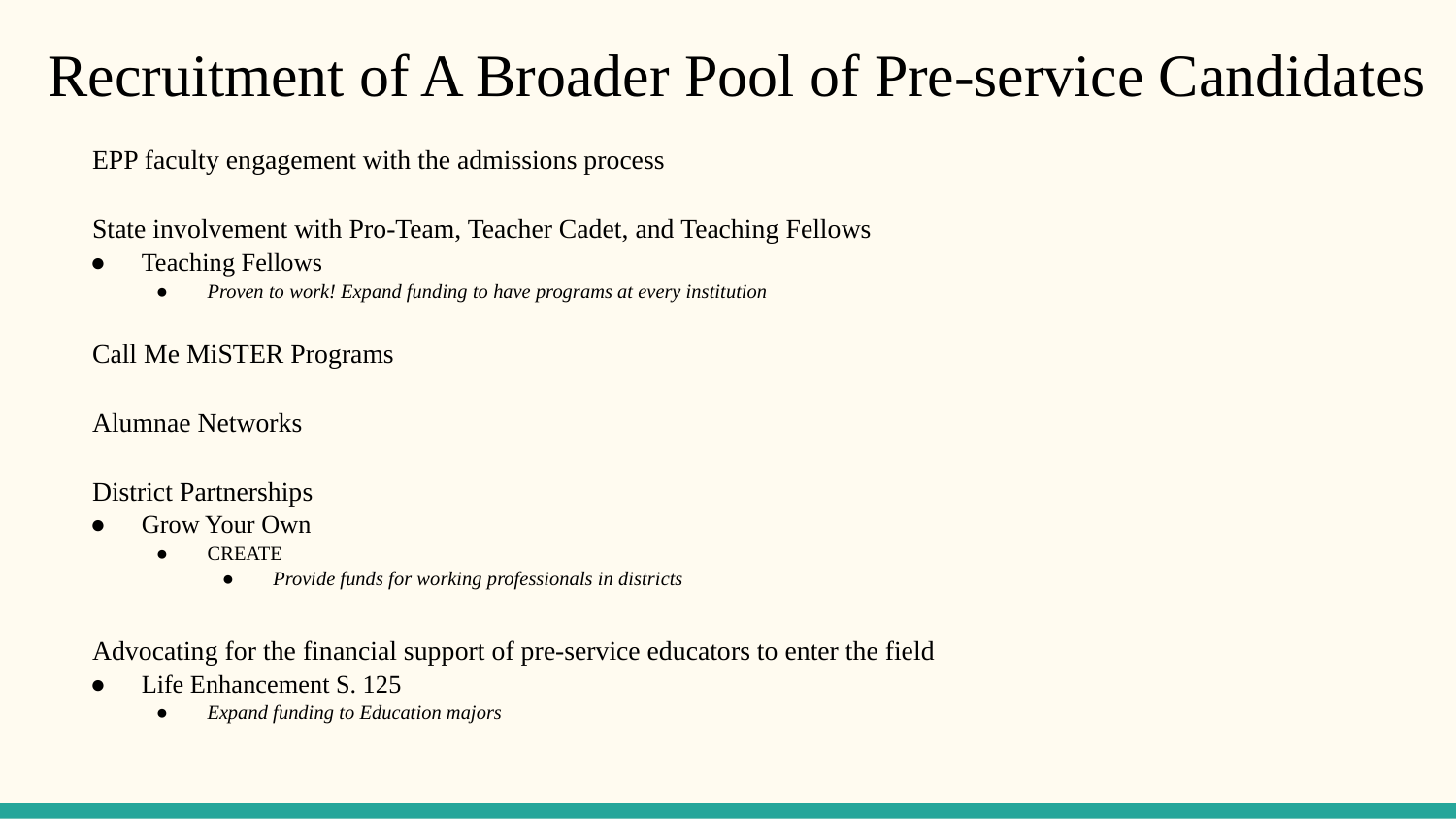

# Recruitment of A Broader Pool of Pre-service Candidates
EPP faculty engagement with the admissions process

State involvement with Pro-Team, Teacher Cadet, and Teaching Fellows
Teaching Fellows
Proven to work! Expand funding to have programs at every institution

Call Me MiSTER Programs

Alumnae Networks

District Partnerships
Grow Your Own
CREATE
Provide funds for working professionals in districts

Advocating for the financial support of pre-service educators to enter the field
Life Enhancement S. 125
Expand funding to Education majors